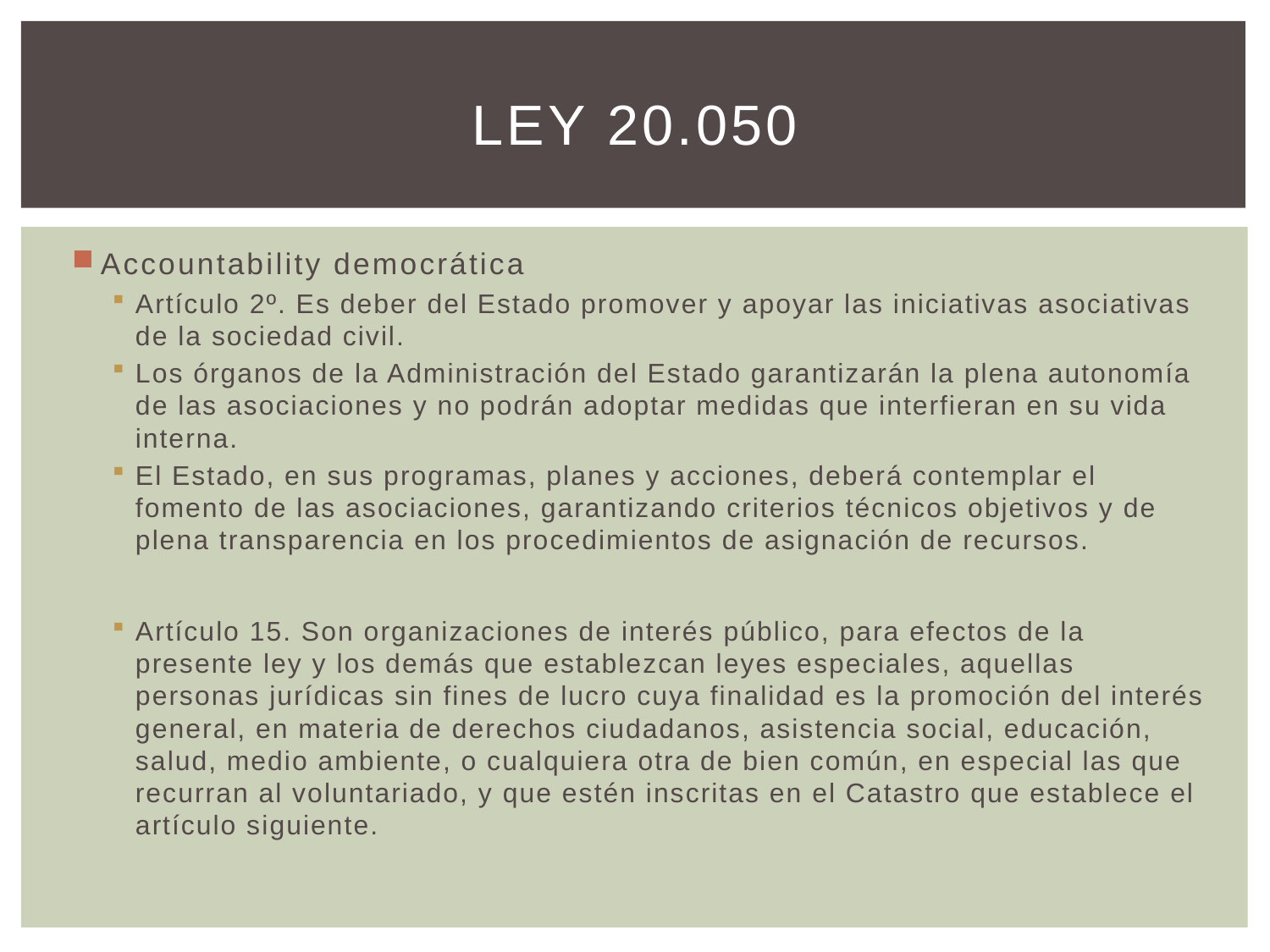

# Ley 20.050
Accountability democrática
Artículo 2º. Es deber del Estado promover y apoyar las iniciativas asociativas de la sociedad civil.
Los órganos de la Administración del Estado garantizarán la plena autonomía de las asociaciones y no podrán adoptar medidas que interfieran en su vida interna.
El Estado, en sus programas, planes y acciones, deberá contemplar el fomento de las asociaciones, garantizando criterios técnicos objetivos y de plena transparencia en los procedimientos de asignación de recursos.

Artículo 15. Son organizaciones de interés público, para efectos de la presente ley y los demás que establezcan leyes especiales, aquellas personas jurídicas sin fines de lucro cuya finalidad es la promoción del interés general, en materia de derechos ciudadanos, asistencia social, educación, salud, medio ambiente, o cualquiera otra de bien común, en especial las que recurran al voluntariado, y que estén inscritas en el Catastro que establece el artículo siguiente.